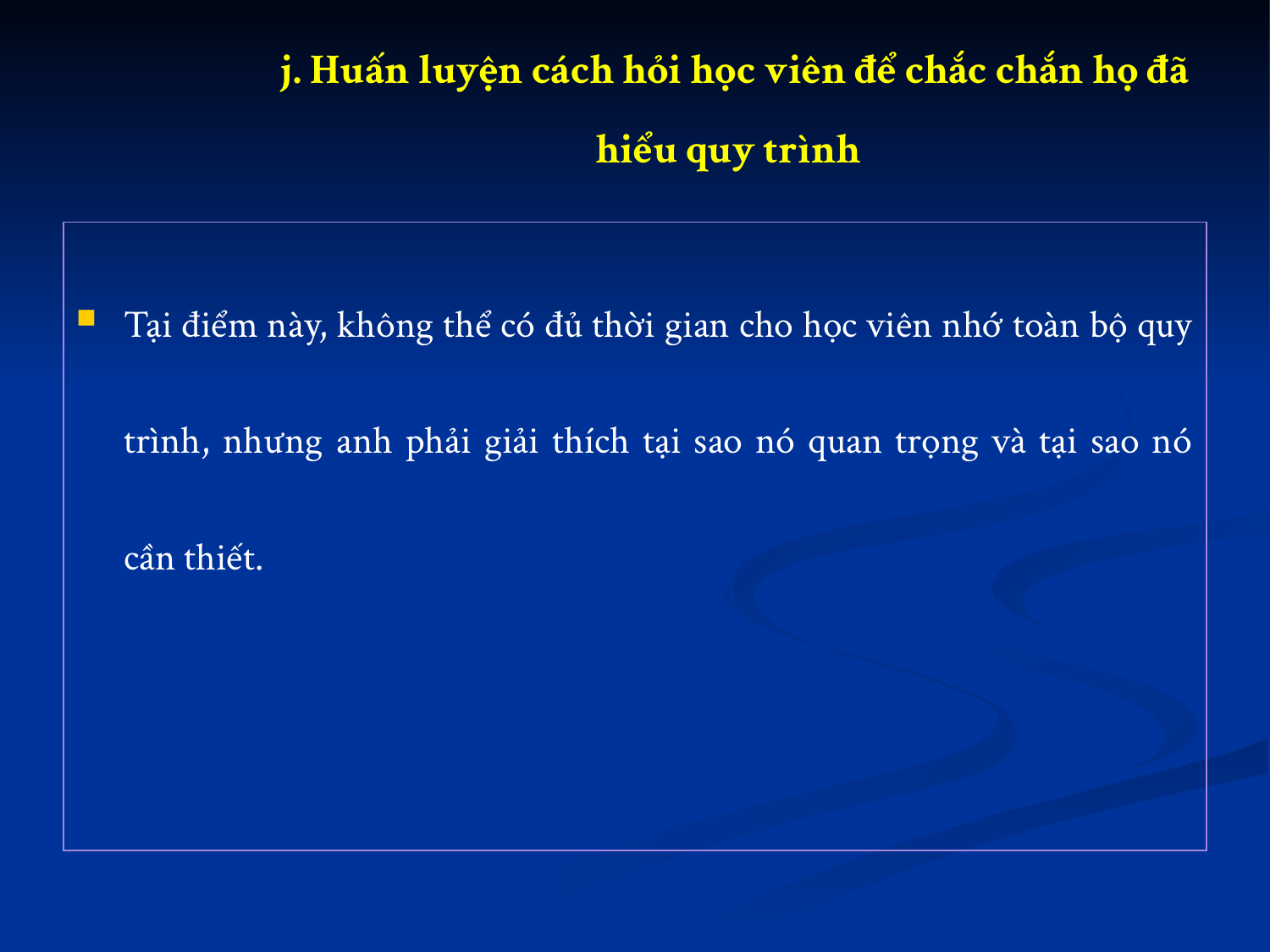

# j. Huấn luyện cách hỏi học viên để chắc chắn họ đã hiểu quy trình
Tại điểm này, không thể có đủ thời gian cho học viên nhớ toàn bộ quy trình, nhưng anh phải giải thích tại sao nó quan trọng và tại sao nó cần thiết.